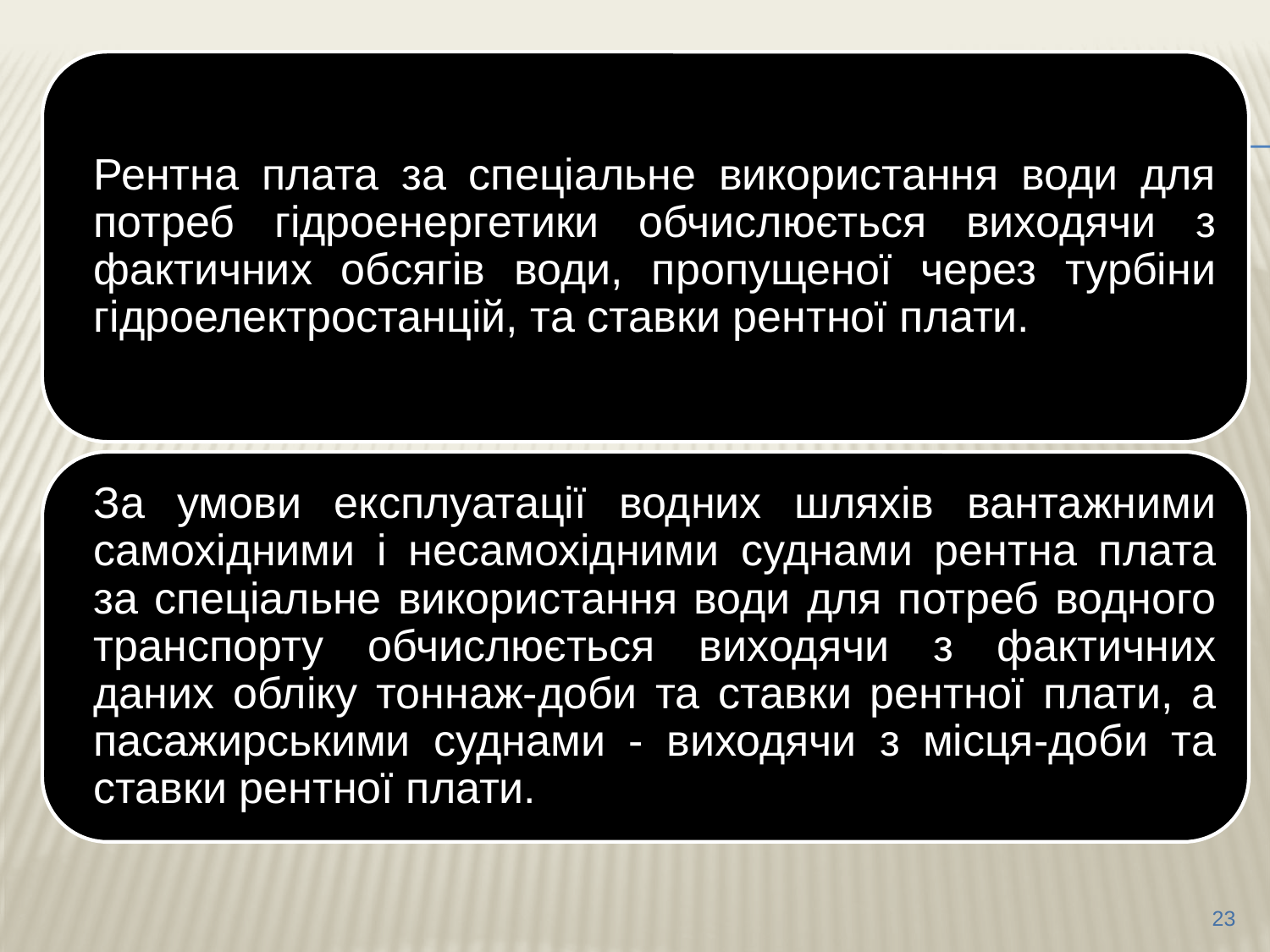

Рентна плата за спеціальне використання води для потреб гідроенергетики обчислюється виходячи з фактичних обсягів води, пропущеної через турбіни гідроелектростанцій, та ставки рентної плати.
За умови експлуатації водних шляхів вантажними самохідними і несамохідними суднами рентна плата за спеціальне використання води для потреб водного транспорту обчислюється виходячи з фактичних даних обліку тоннаж-доби та ставки рентної плати, а пасажирськими суднами - виходячи з місця-доби та ставки рентної плати.
23